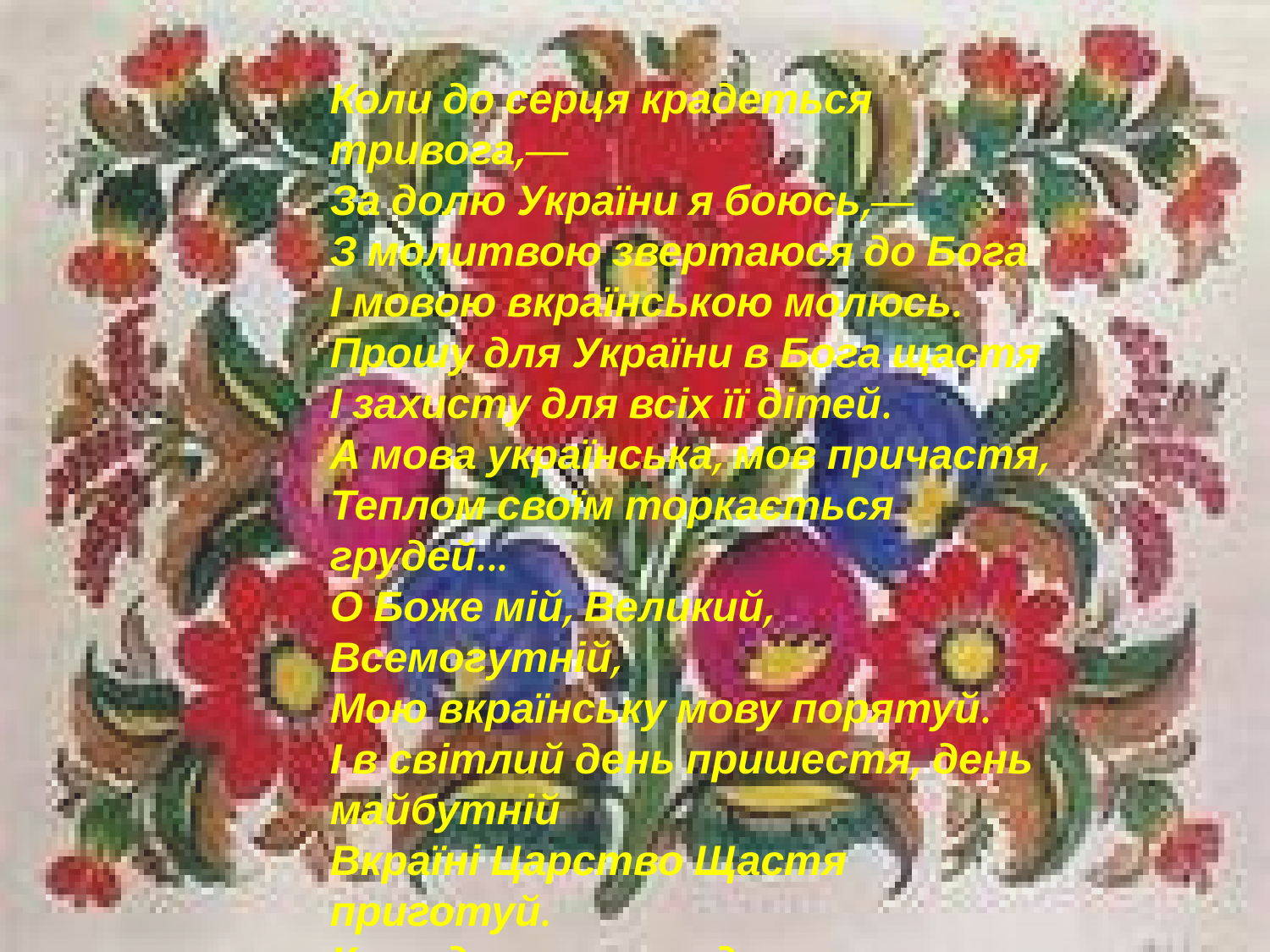

Коли до серця крадеться тривога,—
За долю України я боюсь,—
З молитвою звертаюся до Бога
І мовою вкраїнською молюсь.
Прошу для України в Бога щастя
І захисту для всіх її дітей.
А мова українська, мов причастя,
Теплом своїм торкається грудей...
О Боже мій, Великий, Всемогутній,
Мою вкраїнську мову порятуй.
І в світлий день пришестя, день майбутній
Вкраїні Царство Щастя приготуй.
Коли до серця крадеться тривога,—
За долю України я боюсь,—
З молитвою звертаюся до Бога
І мовою вкраїнською молюсь.